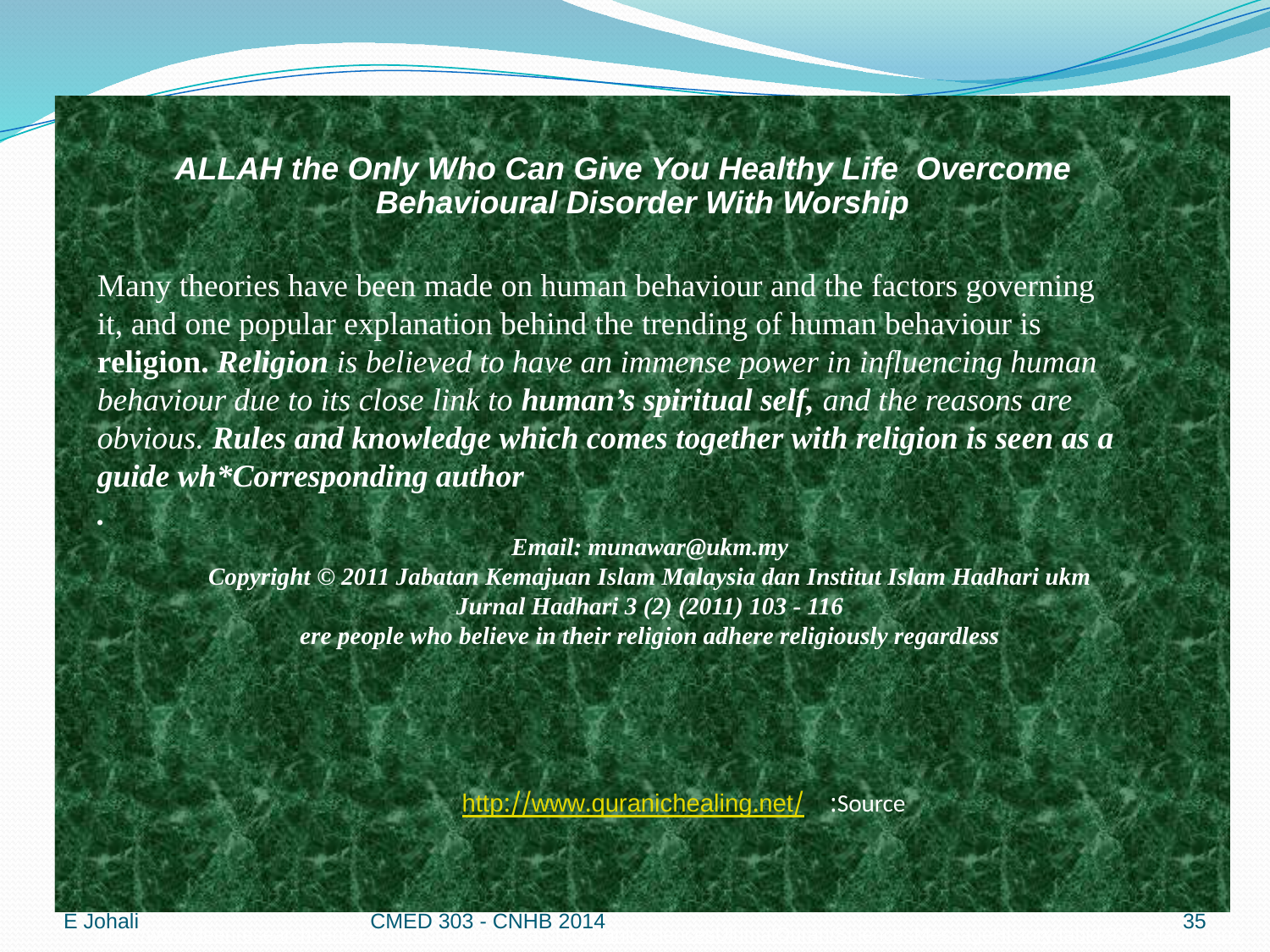

# Source:    http://www.quranichealing.net/
ALLAH the Only Who Can Give You Healthy Life  Overcome Behavioural Disorder With Worship
Many theories have been made on human behaviour and the factors governing
it, and one popular explanation behind the trending of human behaviour is
religion. Religion is believed to have an immense power in influencing human
behaviour due to its close link to human’s spiritual self, and the reasons are
obvious. Rules and knowledge which comes together with religion is seen as a
guide wh*Corresponding author
.
Email: munawar@ukm.my
Copyright © 2011 Jabatan Kemajuan Islam Malaysia dan Institut Islam Hadhari ukm
Jurnal Hadhari 3 (2) (2011) 103 - 116
ere people who believe in their religion adhere religiously regardless
E Johali
CMED 303 - CNHB 2014
35
http://www.deenresearchcenter.com/Scriptureresearch/QuranicsciencesUlumalQuran/SciencesMessageHistory/tabid/93/Default.aspx